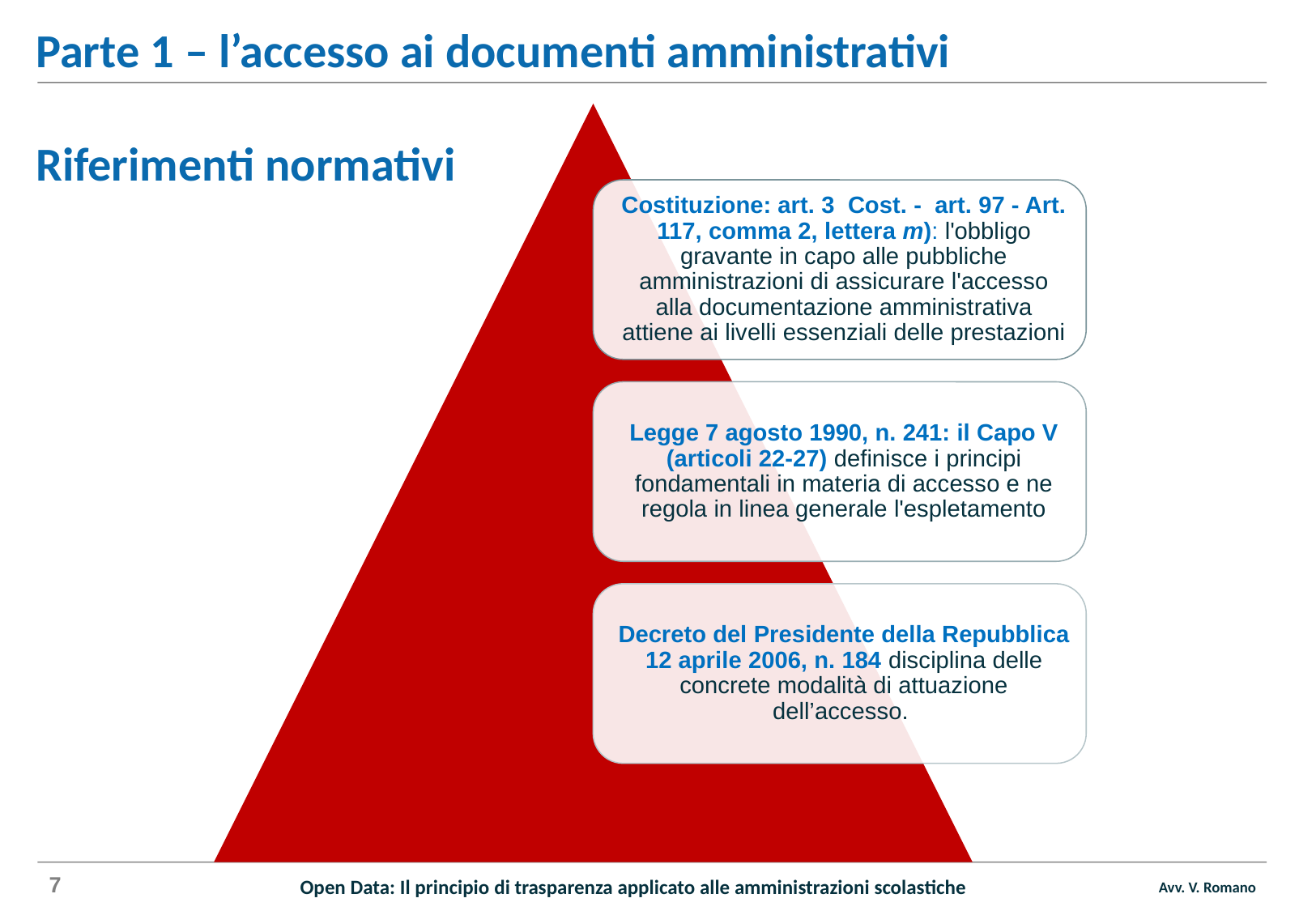

Parte 1 – l’accesso ai documenti amministrativi

Riferimenti normativi
Costituzione: art. 3  Cost. -  art. 97 - Art. 117, comma 2, lettera m): l'obbligo gravante in capo alle pubbliche amministrazioni di assicurare l'accesso alla documentazione amministrativa attiene ai livelli essenziali delle prestazioni
Legge 7 agosto 1990, n. 241: il Capo V (articoli 22-27) definisce i principi fondamentali in materia di accesso e ne regola in linea generale l'espletamento
Decreto del Presidente della Repubblica 12 aprile 2006, n. 184 disciplina delle concrete modalità di attuazione dell’accesso.